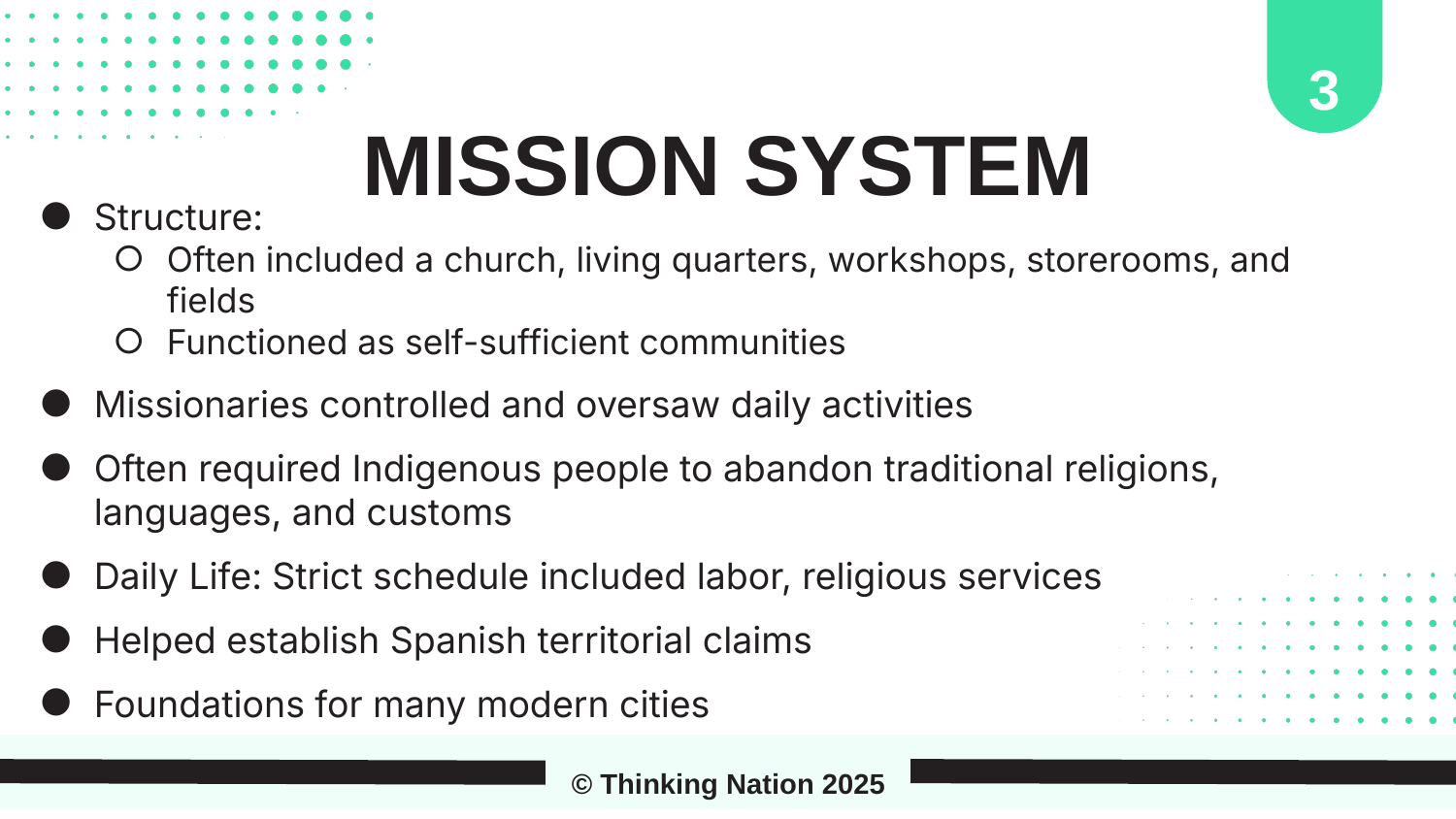

3
MISSION SYSTEM
Structure:
Often included a church, living quarters, workshops, storerooms, and fields
Functioned as self-sufficient communities
Missionaries controlled and oversaw daily activities
Often required Indigenous people to abandon traditional religions, languages, and customs
Daily Life: Strict schedule included labor, religious services
Helped establish Spanish territorial claims
Foundations for many modern cities

© Thinking Nation 2025